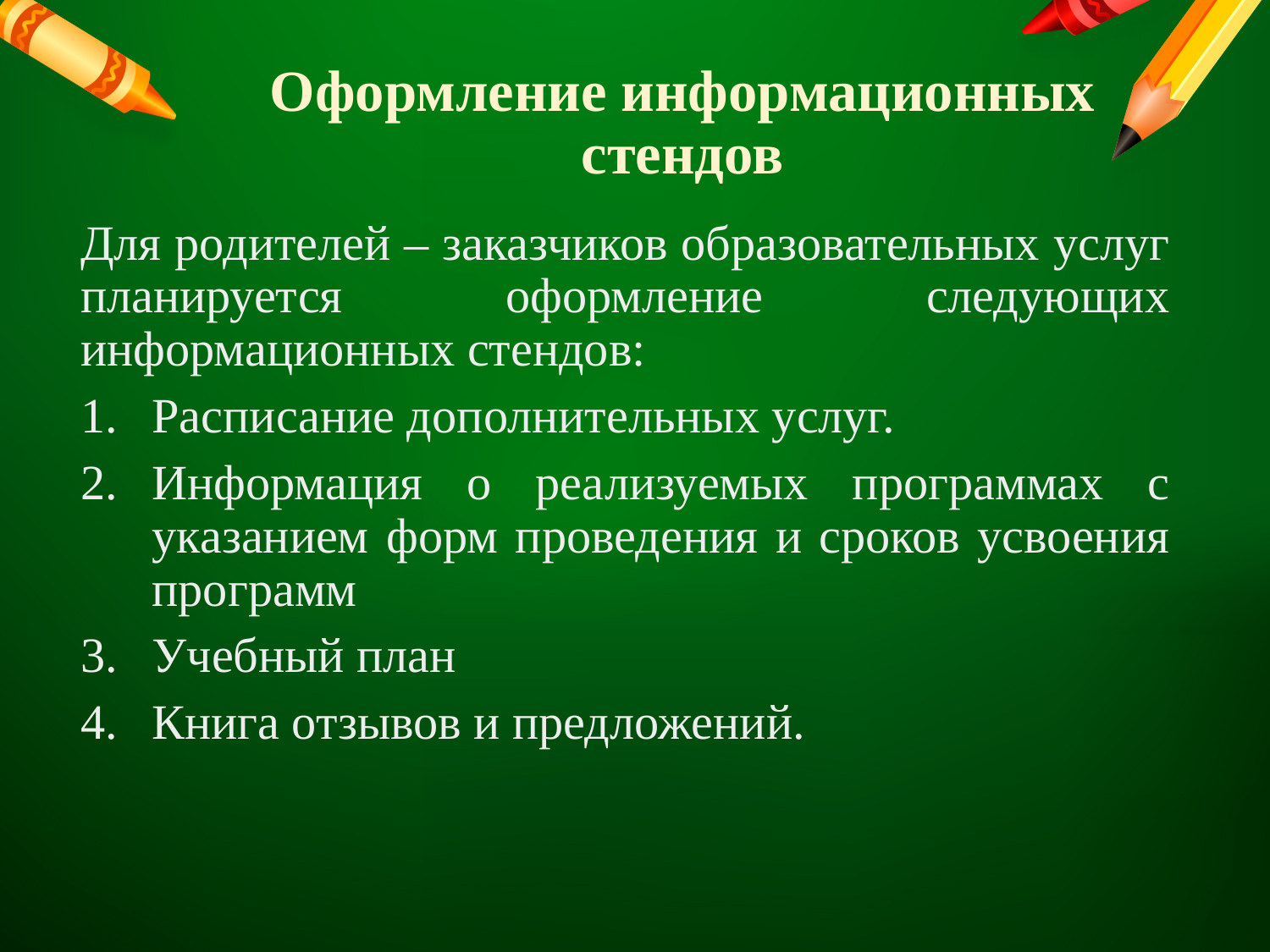

# Оформление информационных стендов
Для родителей – заказчиков образовательных услуг планируется оформление следующих информационных стендов:
Расписание дополнительных услуг.
Информация о реализуемых программах с указанием форм проведения и сроков усвоения программ
Учебный план
Книга отзывов и предложений.